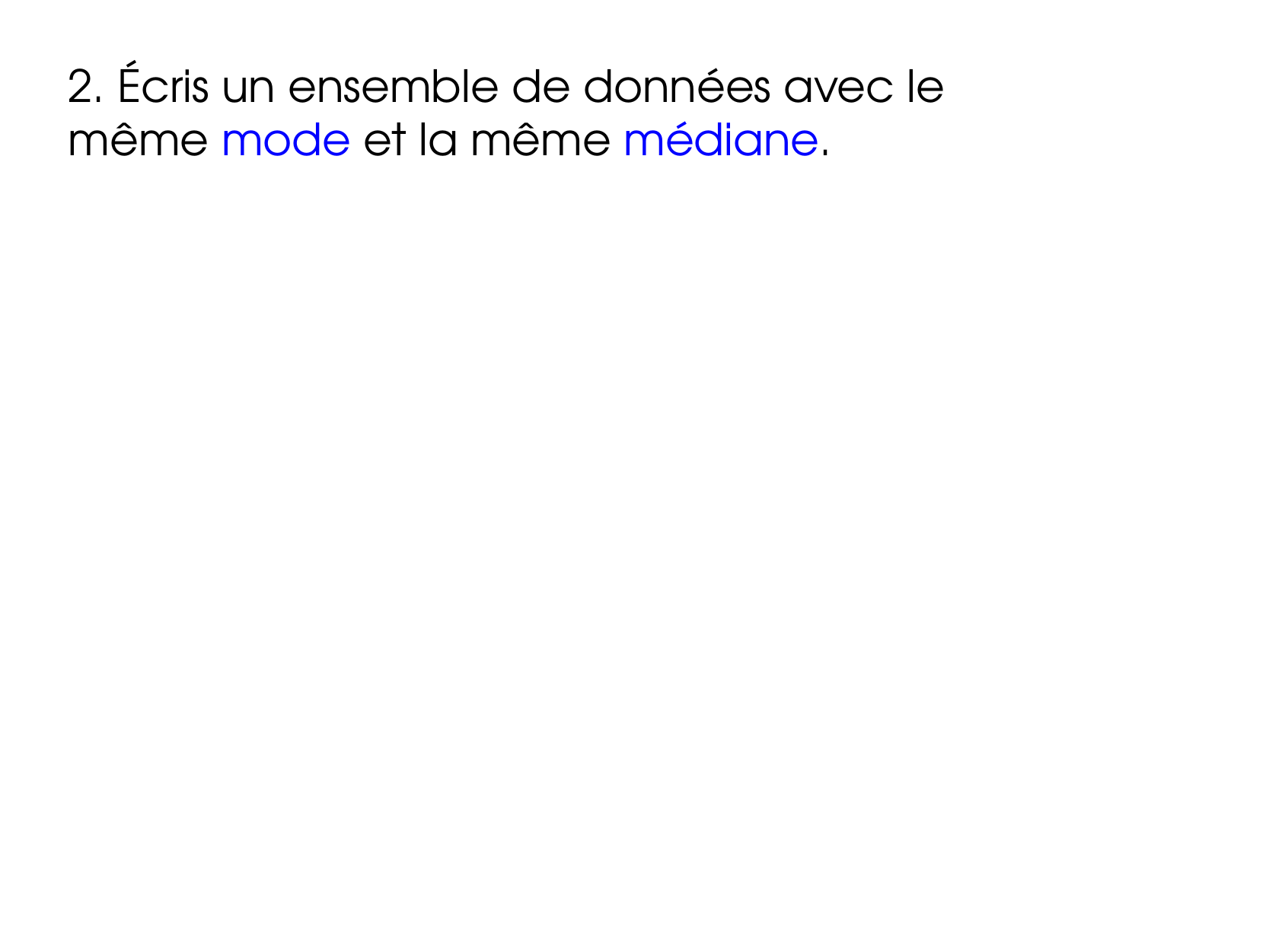

2. Écris un ensemble de données avec le même mode et la même médiane.